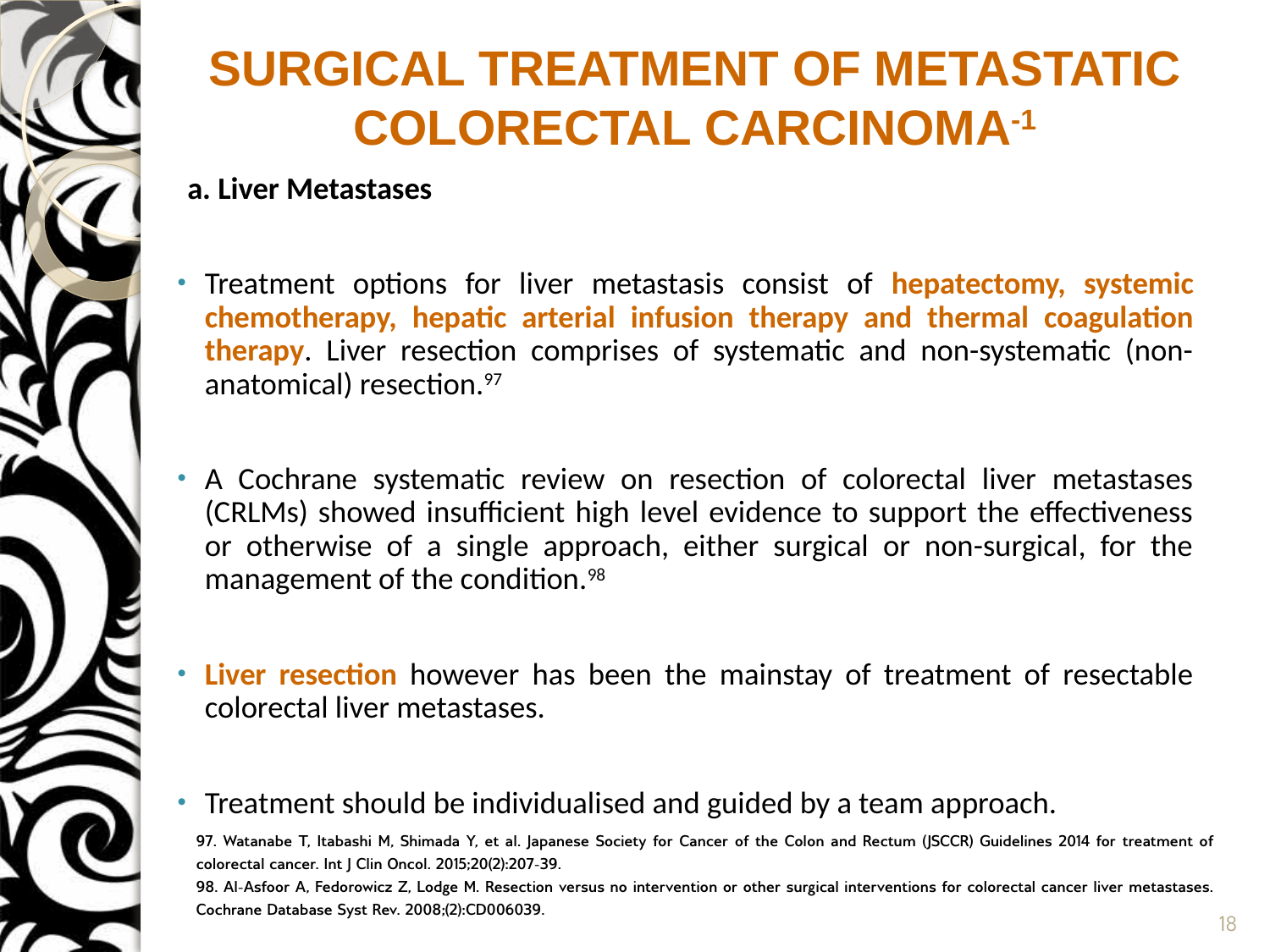

# SURGICAL TREATMENT OF METASTATIC COLORECTAL CARCINOMA-1
a. Liver Metastases

Treatment options for liver metastasis consist of hepatectomy, systemic chemotherapy, hepatic arterial infusion therapy and thermal coagulation therapy. Liver resection comprises of systematic and non-systematic (non-anatomical) resection.97

A Cochrane systematic review on resection of colorectal liver metastases (CRLMs) showed insufficient high level evidence to support the effectiveness or otherwise of a single approach, either surgical or non-surgical, for the management of the condition.98

Liver resection however has been the mainstay of treatment of resectable colorectal liver metastases.

Treatment should be individualised and guided by a team approach.
97. Watanabe T, Itabashi M, Shimada Y, et al. Japanese Society for Cancer of the Colon and Rectum (JSCCR) Guidelines 2014 for treatment of colorectal cancer. Int J Clin Oncol. 2015;20(2):207-39.
98. Al-Asfoor A, Fedorowicz Z, Lodge M. Resection versus no intervention or other surgical interventions for colorectal cancer liver metastases. Cochrane Database Syst Rev. 2008;(2):CD006039.
18